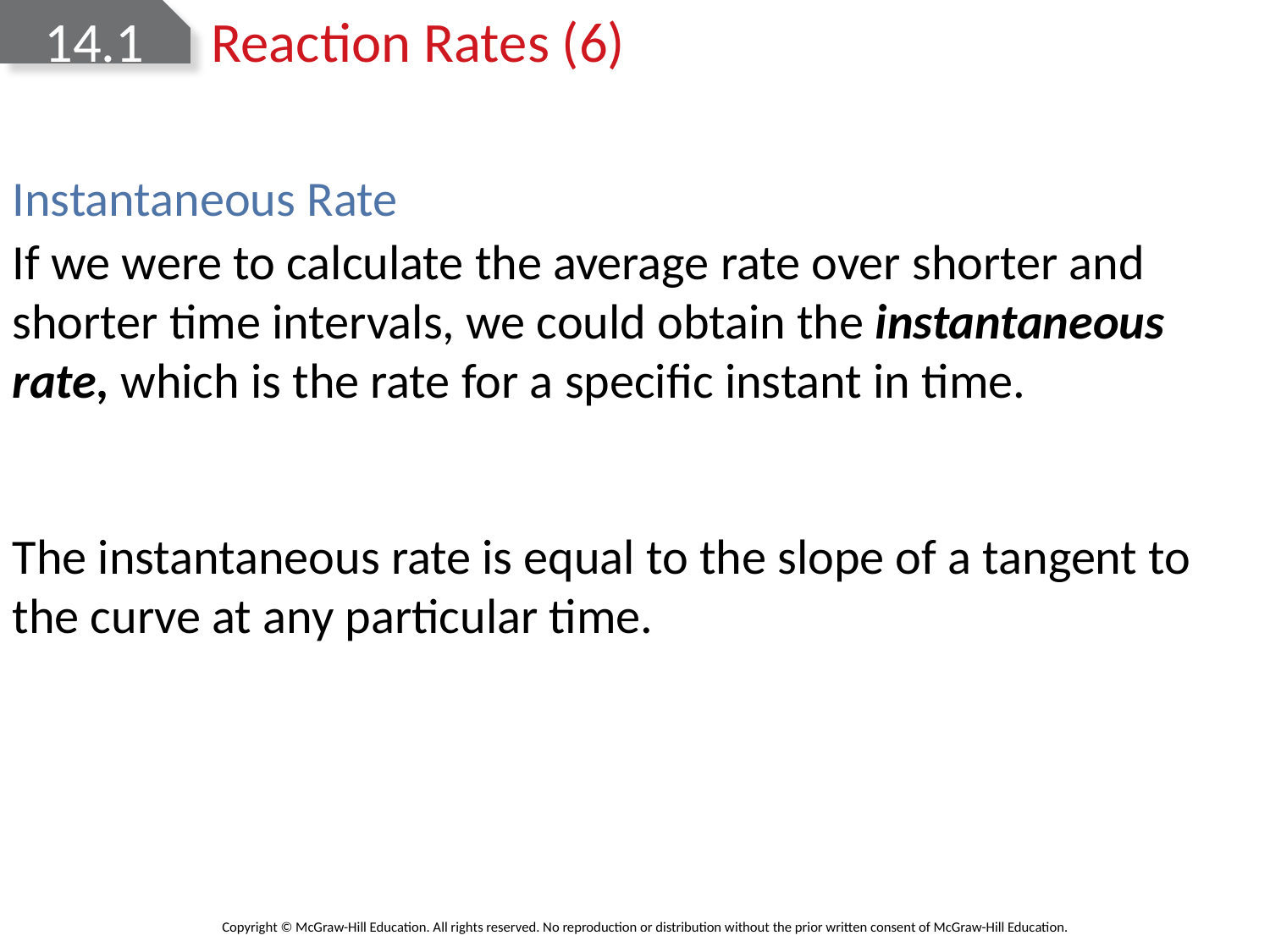

# 14.1 Reaction Rates (6)
Instantaneous Rate
If we were to calculate the average rate over shorter and shorter time intervals, we could obtain the instantaneous rate, which is the rate for a specific instant in time.
The instantaneous rate is equal to the slope of a tangent to the curve at any particular time.